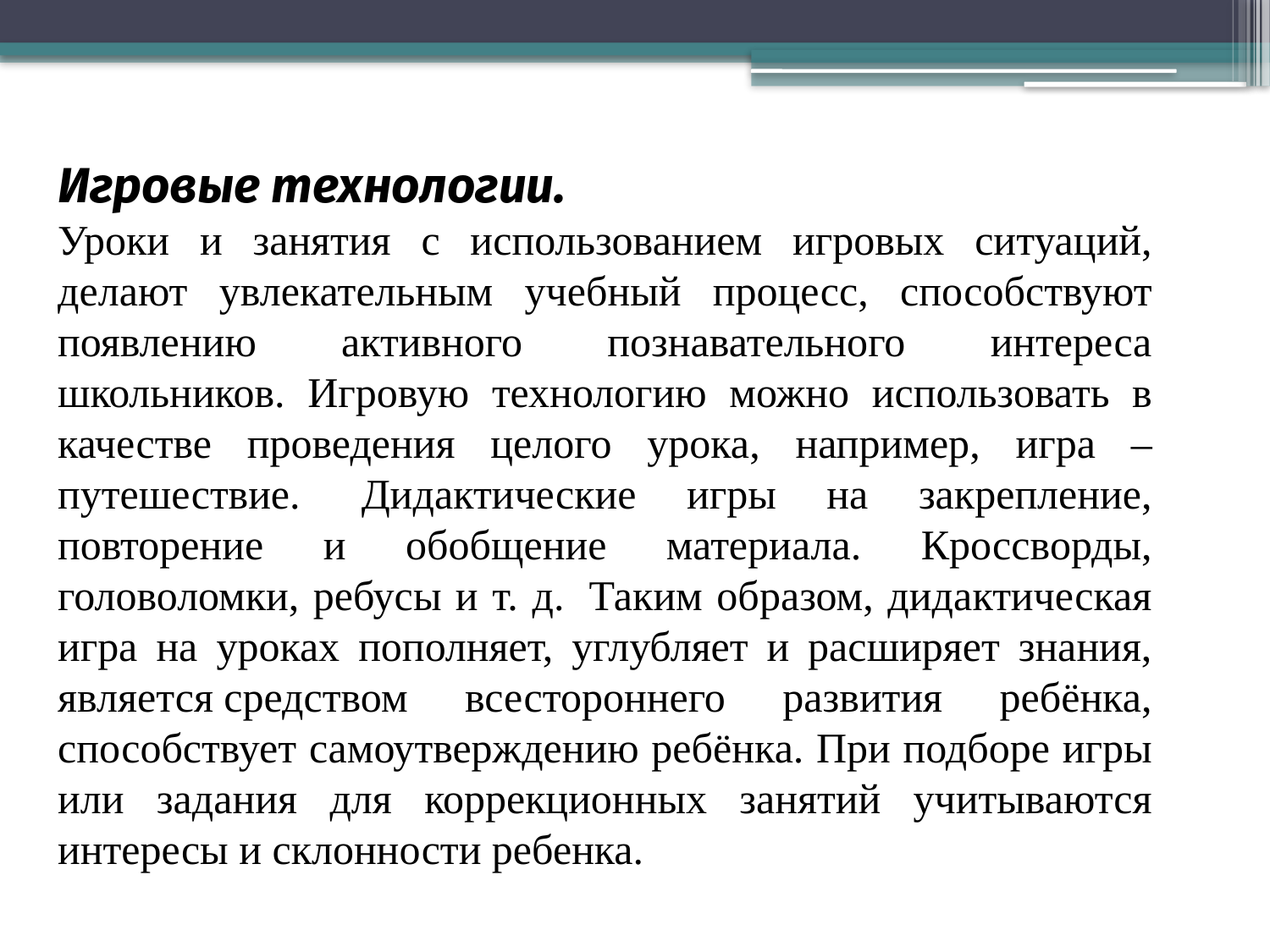

Игровые технологии.
Уроки и занятия с использованием игровых ситуаций, делают увлекательным учебный процесс, способствуют появлению активного познавательного интереса школьников. Игровую технологию можно использовать в качестве проведения целого урока, например, игра – путешествие.  Дидактические игры на закрепление, повторение и обобщение материала. Кроссворды, головоломки, ребусы и т. д.  Таким образом, дидактическая игра на уроках пополняет, углубляет и расширяет знания, является средством всестороннего развития ребёнка, способствует самоутверждению ребёнка. При подборе игры или задания для коррекционных занятий учитываются интересы и склонности ребенка.